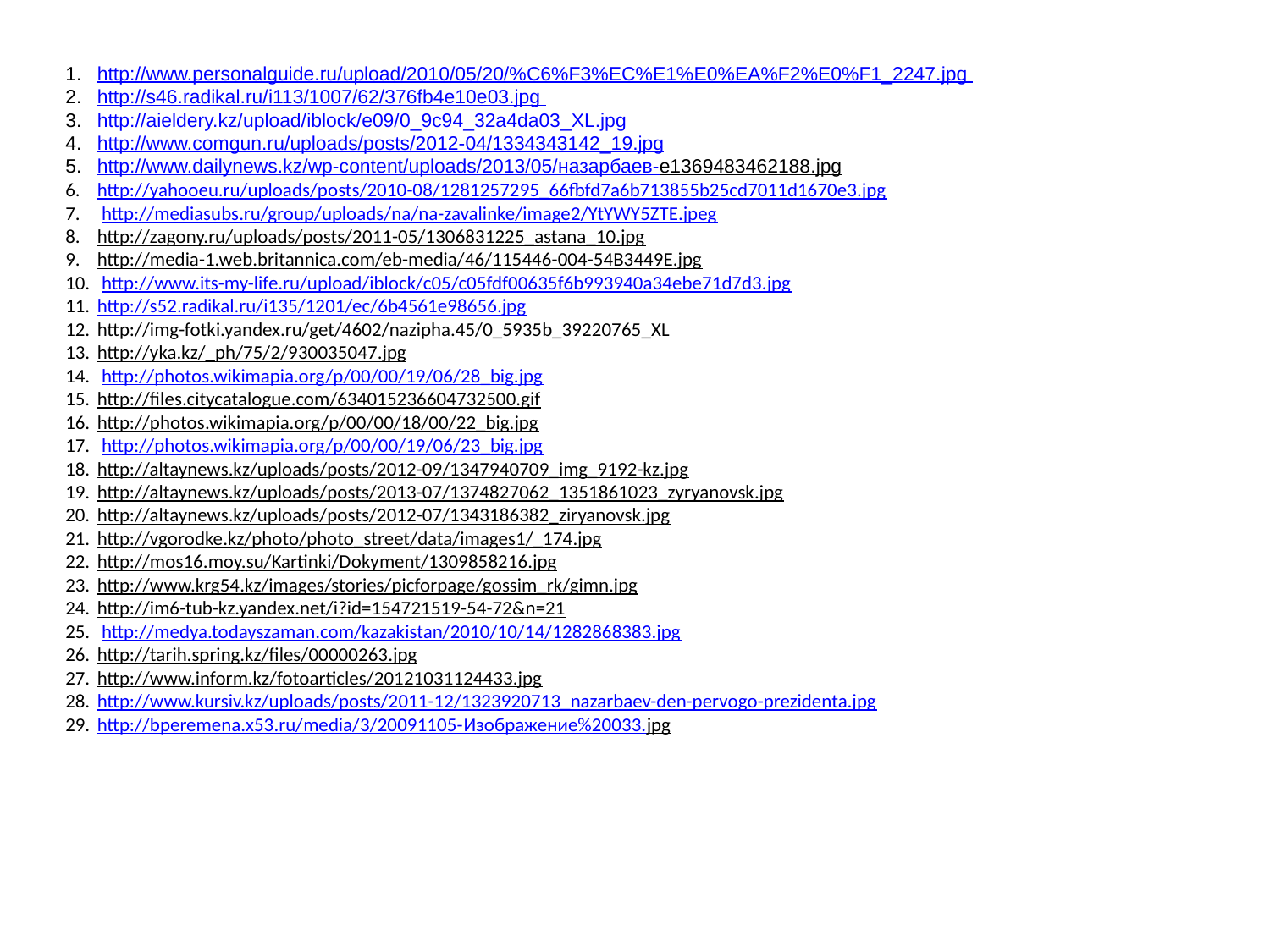

http://www.personalguide.ru/upload/2010/05/20/%C6%F3%EC%E1%E0%EA%F2%E0%F1_2247.jpg
http://s46.radikal.ru/i113/1007/62/376fb4e10e03.jpg
http://aieldery.kz/upload/iblock/e09/0_9c94_32a4da03_XL.jpg
http://www.comgun.ru/uploads/posts/2012-04/1334343142_19.jpg
http://www.dailynews.kz/wp-content/uploads/2013/05/назарбаев-e1369483462188.jpg
http://yahooeu.ru/uploads/posts/2010-08/1281257295_66fbfd7a6b713855b25cd7011d1670e3.jpg
 http://mediasubs.ru/group/uploads/na/na-zavalinke/image2/YtYWY5ZTE.jpeg
http://zagony.ru/uploads/posts/2011-05/1306831225_astana_10.jpg
http://media-1.web.britannica.com/eb-media/46/115446-004-54B3449E.jpg
 http://www.its-my-life.ru/upload/iblock/c05/c05fdf00635f6b993940a34ebe71d7d3.jpg
http://s52.radikal.ru/i135/1201/ec/6b4561e98656.jpg
http://img-fotki.yandex.ru/get/4602/nazipha.45/0_5935b_39220765_XL
http://yka.kz/_ph/75/2/930035047.jpg
 http://photos.wikimapia.org/p/00/00/19/06/28_big.jpg
http://files.citycatalogue.com/634015236604732500.gif
http://photos.wikimapia.org/p/00/00/18/00/22_big.jpg
 http://photos.wikimapia.org/p/00/00/19/06/23_big.jpg
http://altaynews.kz/uploads/posts/2012-09/1347940709_img_9192-kz.jpg
http://altaynews.kz/uploads/posts/2013-07/1374827062_1351861023_zyryanovsk.jpg
http://altaynews.kz/uploads/posts/2012-07/1343186382_ziryanovsk.jpg
http://vgorodke.kz/photo/photo_street/data/images1/_174.jpg
http://mos16.moy.su/Kartinki/Dokyment/1309858216.jpg
http://www.krg54.kz/images/stories/picforpage/gossim_rk/gimn.jpg
http://im6-tub-kz.yandex.net/i?id=154721519-54-72&n=21
 http://medya.todayszaman.com/kazakistan/2010/10/14/1282868383.jpg
http://tarih.spring.kz/files/00000263.jpg
http://www.inform.kz/fotoarticles/20121031124433.jpg
http://www.kursiv.kz/uploads/posts/2011-12/1323920713_nazarbaev-den-pervogo-prezidenta.jpg
http://bperemena.x53.ru/media/3/20091105-Изображение%20033.jpg